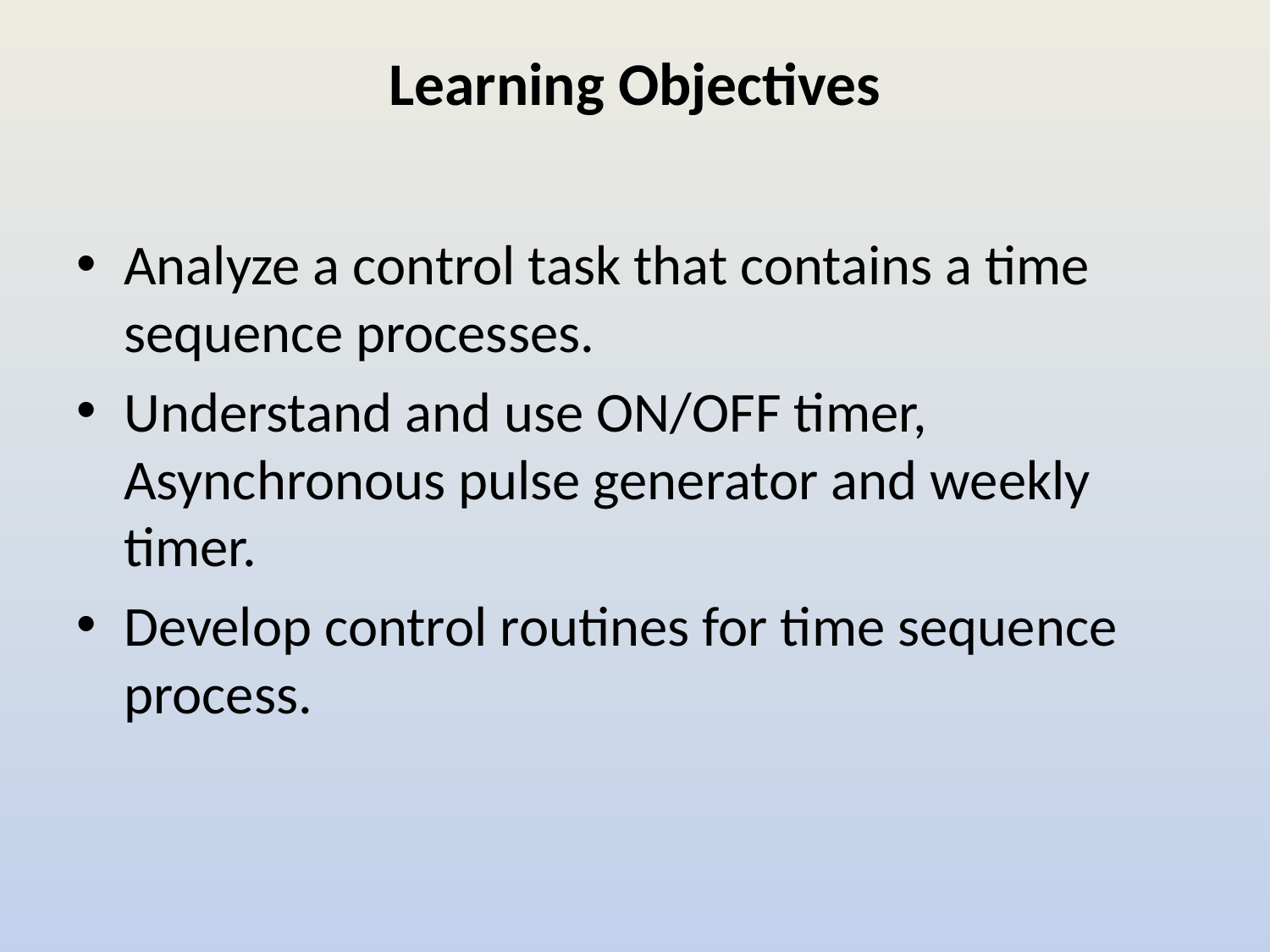

# Learning Objectives
Analyze a control task that contains a time sequence processes.
Understand and use ON/OFF timer, Asynchronous pulse generator and weekly timer.
Develop control routines for time sequence process.